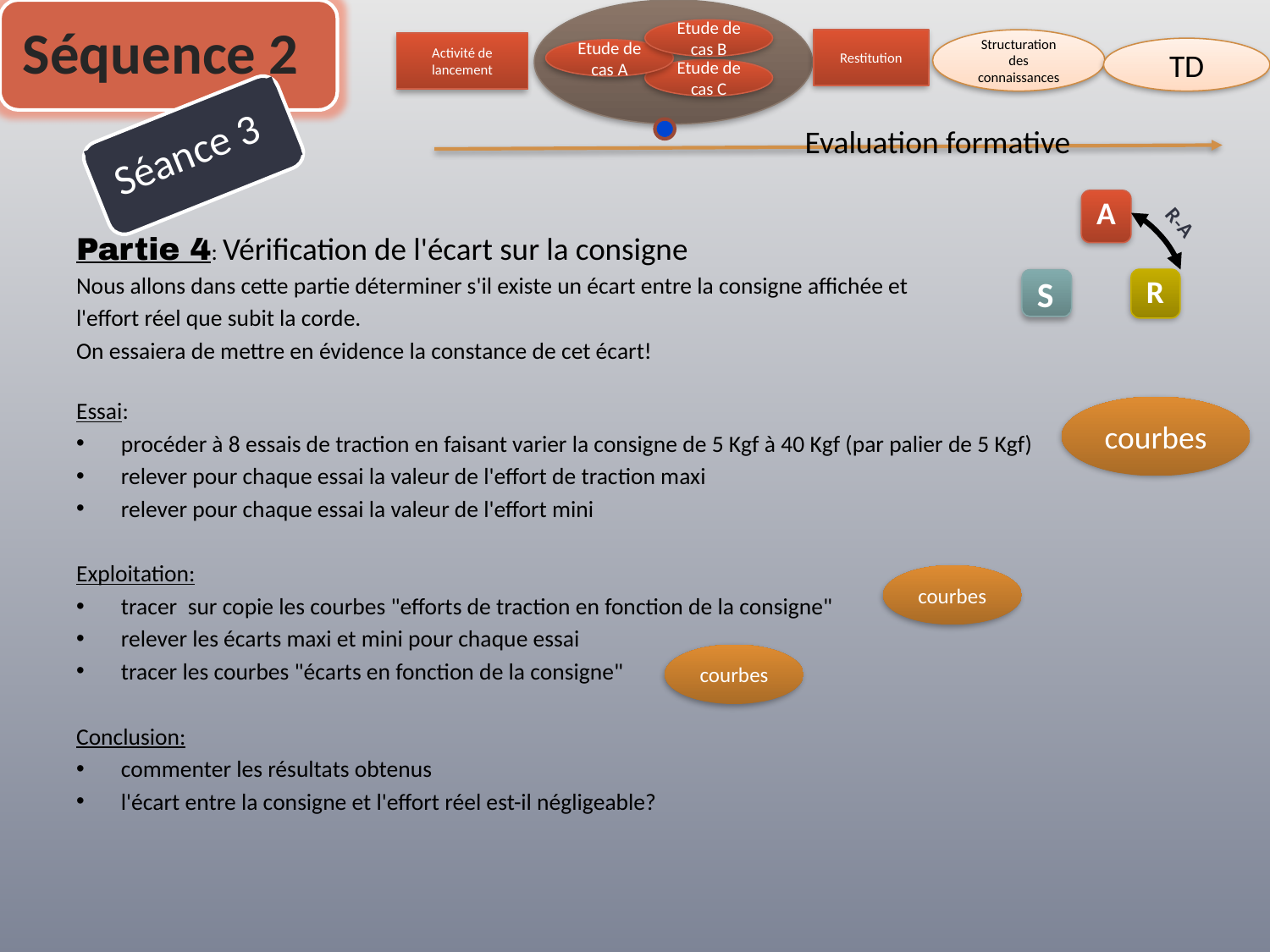

Séquence 2

Etude de cas B
Etude de cas A
Etude de cas C
Restitution
Structuration des connaissances
Activité de lancement
TD
Evaluation formative

Séance 3

A
R-A

R
S
Partie 4: Vérification de l'écart sur la consigne
Nous allons dans cette partie déterminer s'il existe un écart entre la consigne affichée et
l'effort réel que subit la corde.
On essaiera de mettre en évidence la constance de cet écart!
Essai:
procéder à 8 essais de traction en faisant varier la consigne de 5 Kgf à 40 Kgf (par palier de 5 Kgf)
relever pour chaque essai la valeur de l'effort de traction maxi
relever pour chaque essai la valeur de l'effort mini

Exploitation:
tracer  sur copie les courbes "efforts de traction en fonction de la consigne"
relever les écarts maxi et mini pour chaque essai
tracer les courbes "écarts en fonction de la consigne"

Conclusion:
commenter les résultats obtenus
l'écart entre la consigne et l'effort réel est-il négligeable?

courbes
courbes
courbes